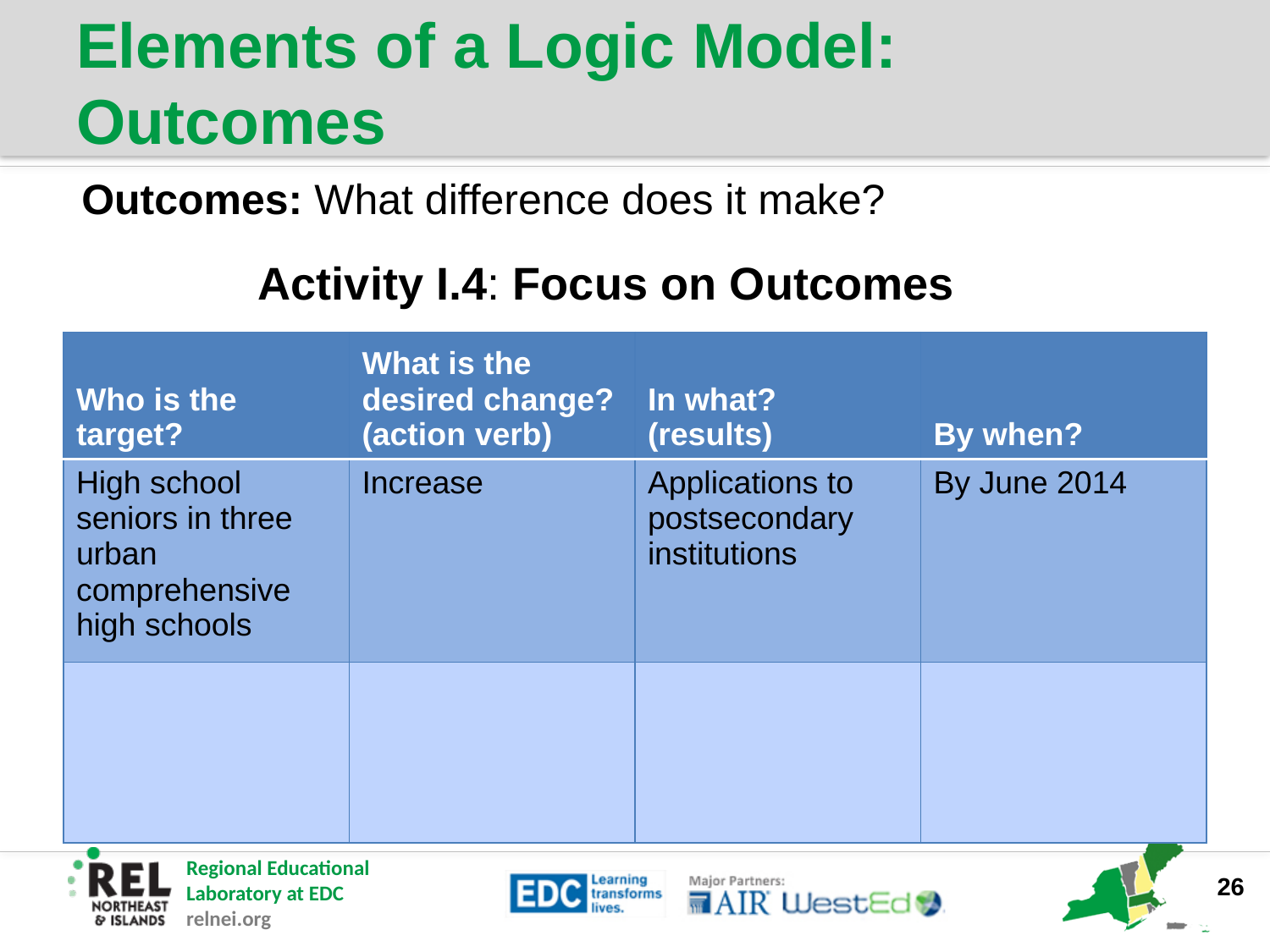

# Elements of a Logic Model: Outcomes
Outcomes: What difference does it make?

Activity I.4: Focus on Outcomes
| Who is the target? | What is the desired change? (action verb) | In what? (results) | By when? |
| --- | --- | --- | --- |
| High school seniors in three urban comprehensive high schools | Increase | Applications to postsecondary institutions | By June 2014 |
|  |  |  |  |
26